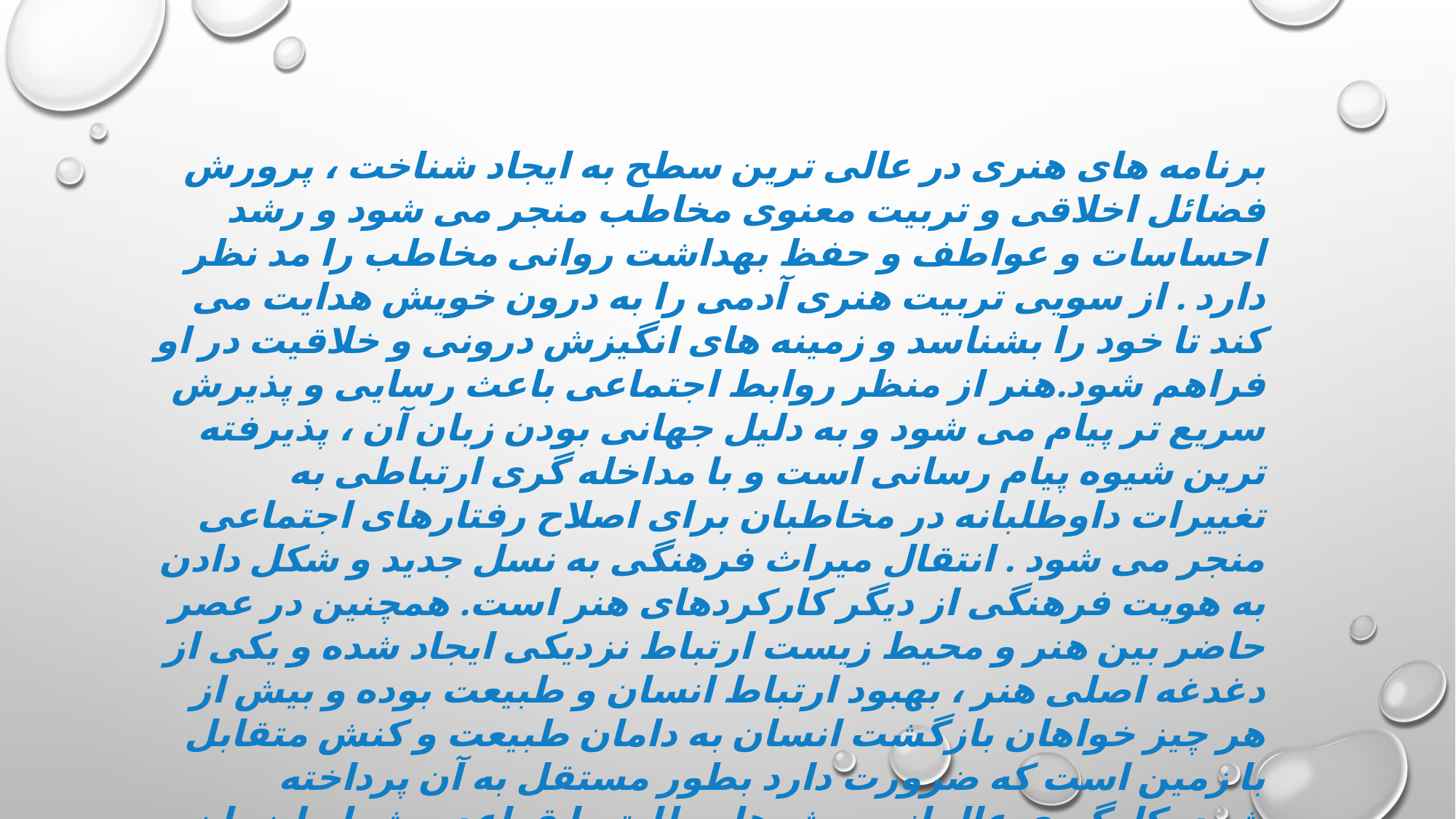

برنامه های هنری در عالی ترین سطح به ایجاد شناخت ، پرورش فضائل اخلاقی و تربیت معنوی مخاطب منجر می شود و رشد احساسات و عواطف و حفظ بهداشت روانی مخاطب را مد نظر دارد . از سویی تربیت هنری آدمی را به درون خویش هدایت می کند تا خود را بشناسد و زمینه های انگیزش درونی و خلاقیت در او فراهم شود.هنر از منظر روابط اجتماعی باعث رسایی و پذیرش سریع تر پیام می شود و به دلیل جهانی بودن زبان آن ، پذیرفته ترین شیوه پیام رسانی است و با مداخله گری ارتباطی به تغییرات داوطلبانه در مخاطبان برای اصلاح رفتارهای اجتماعی منجر می شود . انتقال میراث فرهنگی به نسل جدید و شکل دادن به هویت فرهنگی از دیگر کارکردهای هنر است. همچنین در عصر حاضر بین هنر و محیط زیست ارتباط نزدیکی ایجاد شده و یکی از دغدغه اصلی هنر ، بهبود ارتباط انسان و طبیعت بوده و بیش از هر چیز خواهان بازگشت انسان به دامان طبیعت و کنش متقابل با زمین است که ضرورت دارد بطور مستقل به آن پرداخته شود.بکارگیری عالمانه روش ها مطابق با قواعد و شرایط زمان و مکان ، نیل به اهداف تربیتی را هموارتر می سازد.